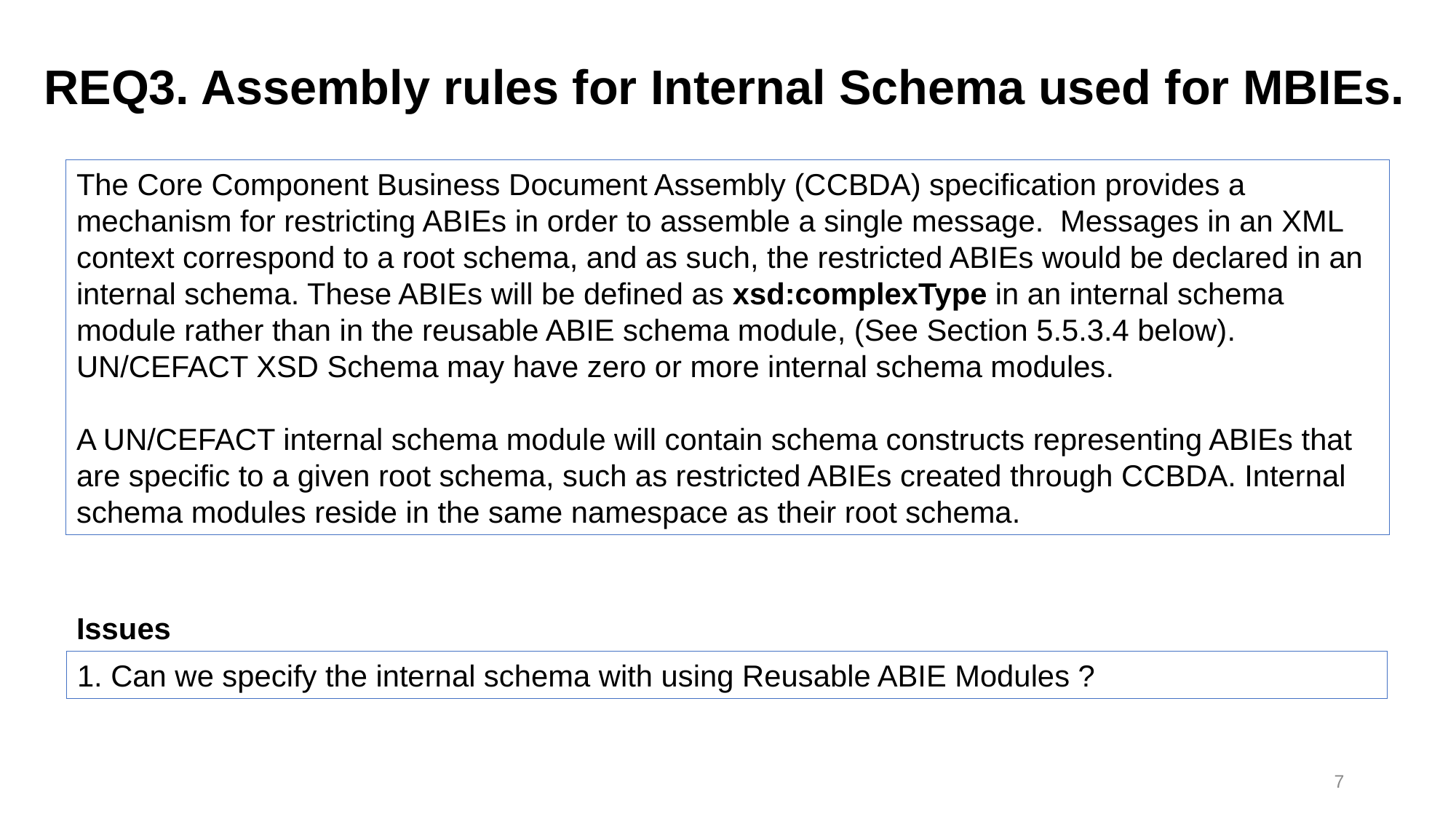

REQ3. Assembly rules for Internal Schema used for MBIEs.
The Core Component Business Document Assembly (CCBDA) specification provides a mechanism for restricting ABIEs in order to assemble a single message.  Messages in an XML context correspond to a root schema, and as such, the restricted ABIEs would be declared in an internal schema. These ABIEs will be defined as xsd:complexType in an internal schema module rather than in the reusable ABIE schema module, (See Section 5.5.3.4 below).  UN/CEFACT XSD Schema may have zero or more internal schema modules.

A UN/CEFACT internal schema module will contain schema constructs representing ABIEs that are specific to a given root schema, such as restricted ABIEs created through CCBDA. Internal schema modules reside in the same namespace as their root schema.
Issues
1. Can we specify the internal schema with using Reusable ABIE Modules ?
7